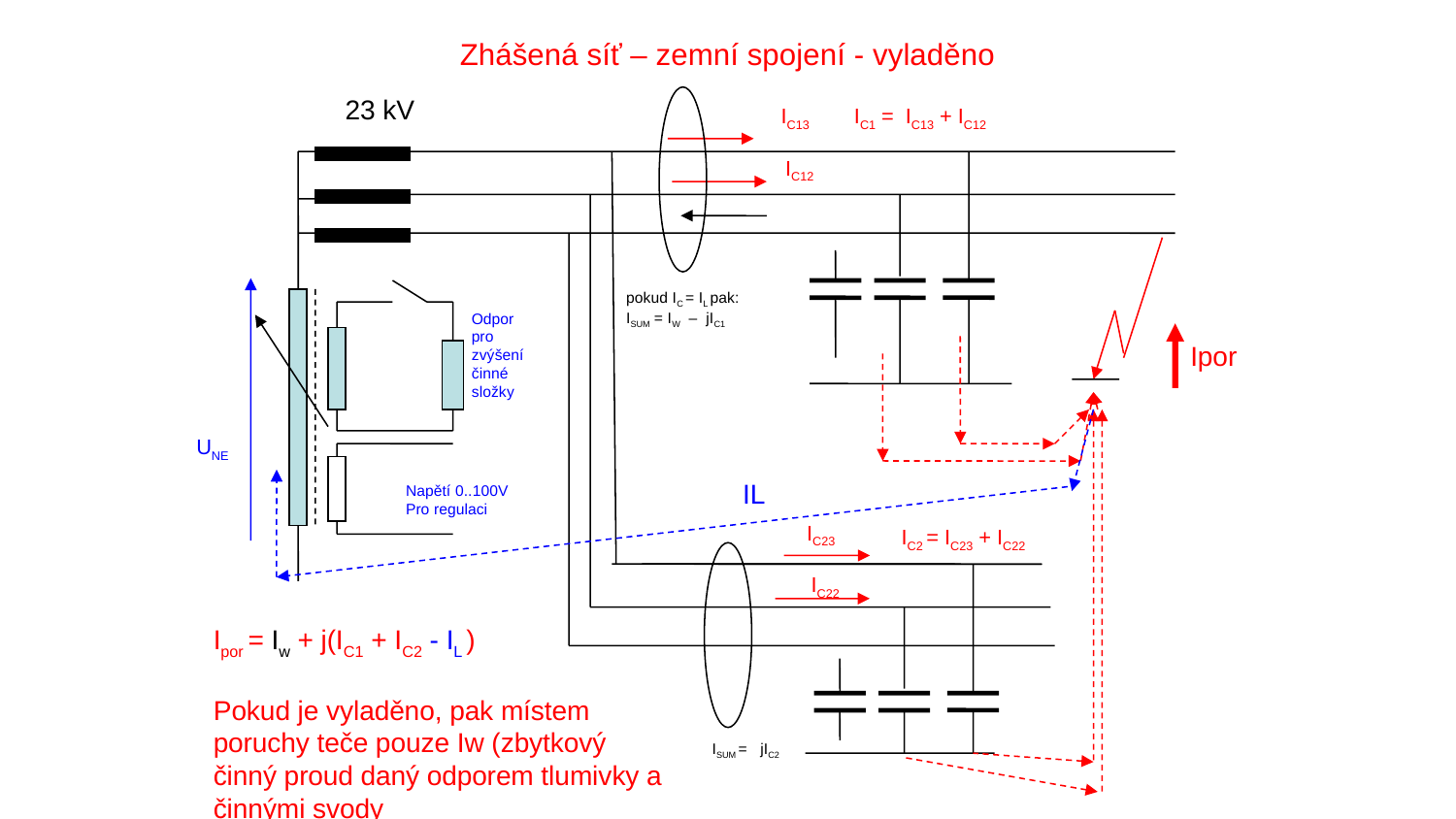

# Zhášená síť – zemní spojení - vyladěno
23 kV

IC13
IC1 =  IC13 + IC12

IC12

pokud IC = IL pak:
ISUM = IW  –  jIC1

Odpor pro
zvýšení
činné složky

Ipor

UNE

IL
Napětí 0..100V
Pro regulaci

IC23
IC2 = IC23 + IC22

IC22

Ipor = Iw + j(IC1 + IC2 - IL )

Pokud je vyladěno, pak místem poruchy teče pouze Iw (zbytkový činný proud daný odporem tlumivky a činnými svody

ISUM =   jIC2